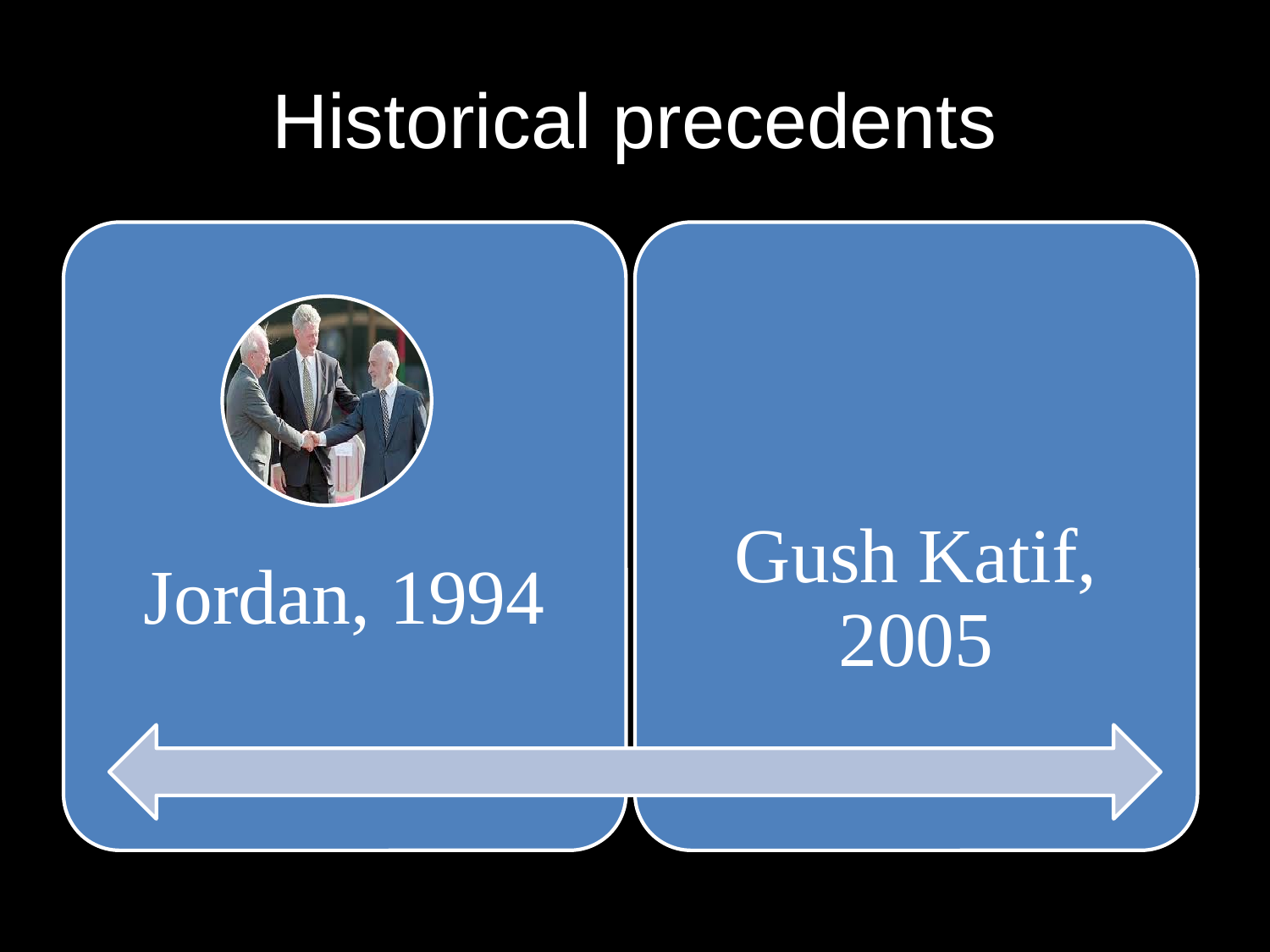

# Historical precedents
Gush Katif, 2005
Jordan, 1994